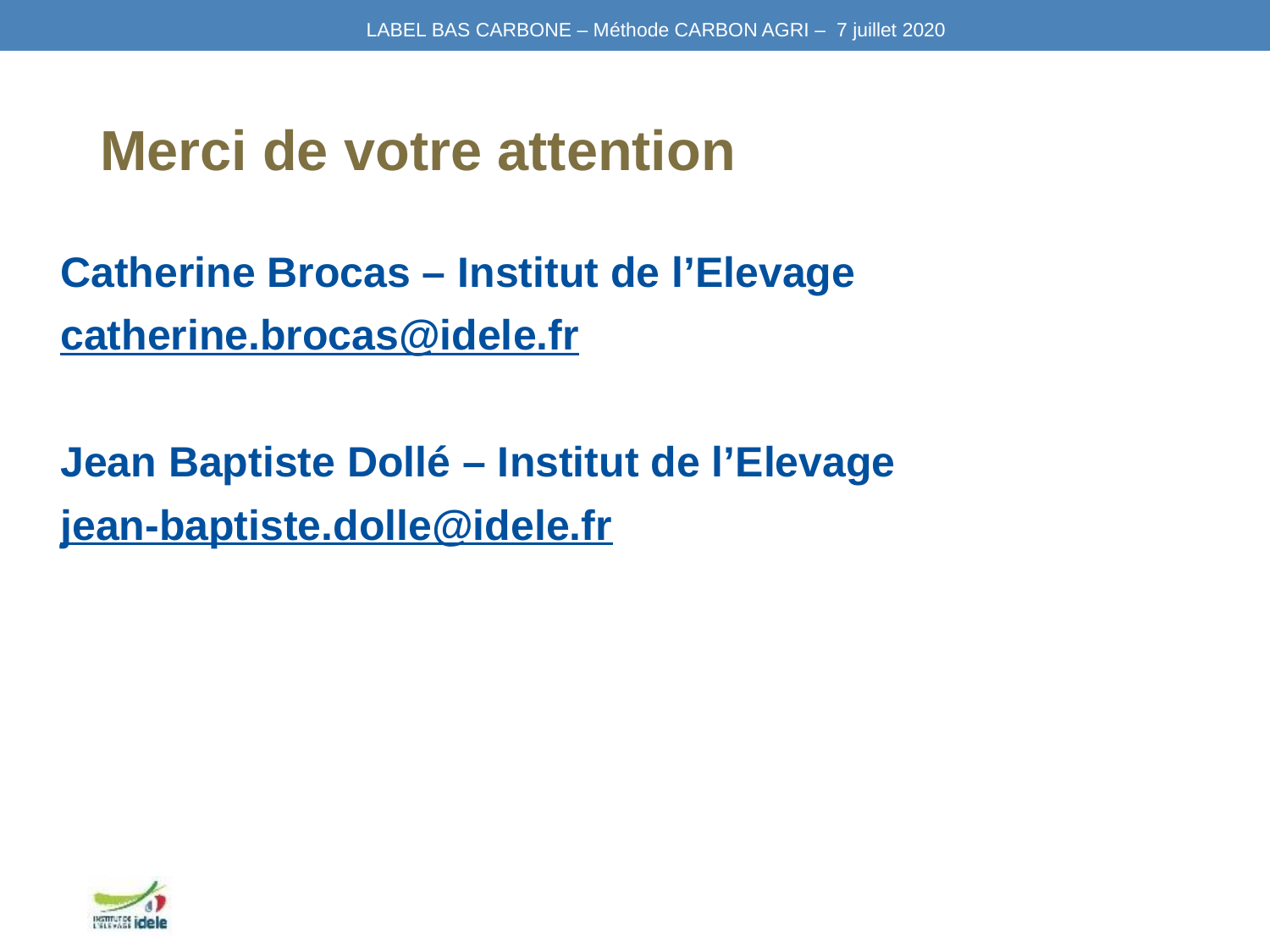

LABEL BAS CARBONE – Méthode CARBON AGRI –  7 juillet 2020
# Merci de votre attention
Catherine Brocas – Institut de l’Elevage
catherine.brocas@idele.fr

Jean Baptiste Dollé – Institut de l’Elevage
jean-baptiste.dolle@idele.fr